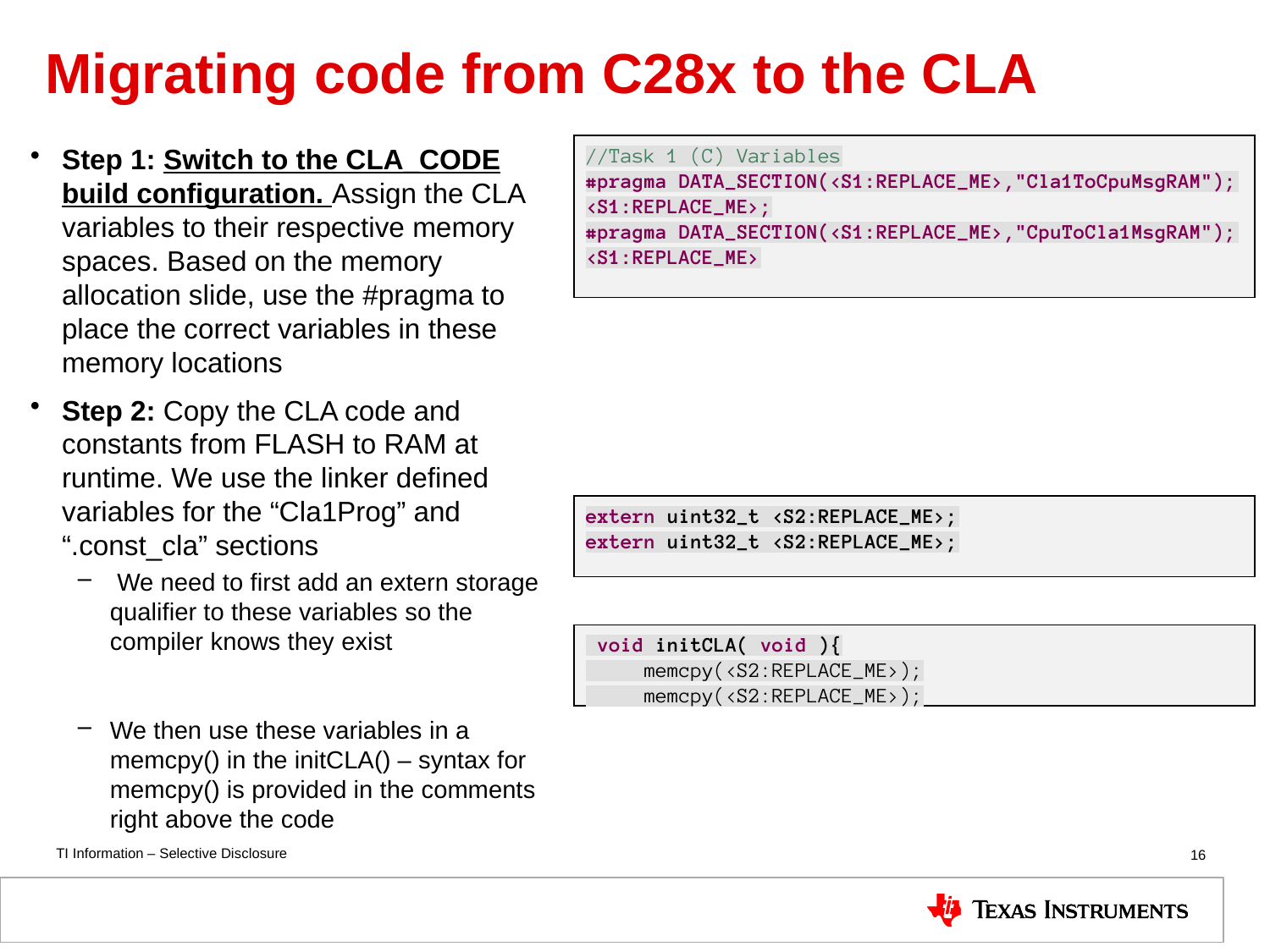

# Migrating code from C28x to the CLA
Step 1: Switch to the CLA_CODE build configuration. Assign the CLA variables to their respective memory spaces. Based on the memory allocation slide, use the #pragma to place the correct variables in these memory locations
Step 2: Copy the CLA code and constants from FLASH to RAM at runtime. We use the linker defined variables for the “Cla1Prog” and “.const_cla” sections
 We need to first add an extern storage qualifier to these variables so the compiler knows they exist

We then use these variables in a memcpy() in the initCLA() – syntax for memcpy() is provided in the comments right above the code

//Task 1 (C) Variables
#pragma DATA_SECTION(<S1:REPLACE_ME>,"Cla1ToCpuMsgRAM");
<S1:REPLACE_ME>;
#pragma DATA_SECTION(<S1:REPLACE_ME>,"CpuToCla1MsgRAM");
<S1:REPLACE_ME>
extern uint32_t <S2:REPLACE_ME>;
extern uint32_t <S2:REPLACE_ME>;
 void initCLA( void ){
     memcpy(<S2:REPLACE_ME>);
     memcpy(<S2:REPLACE_ME>);
16